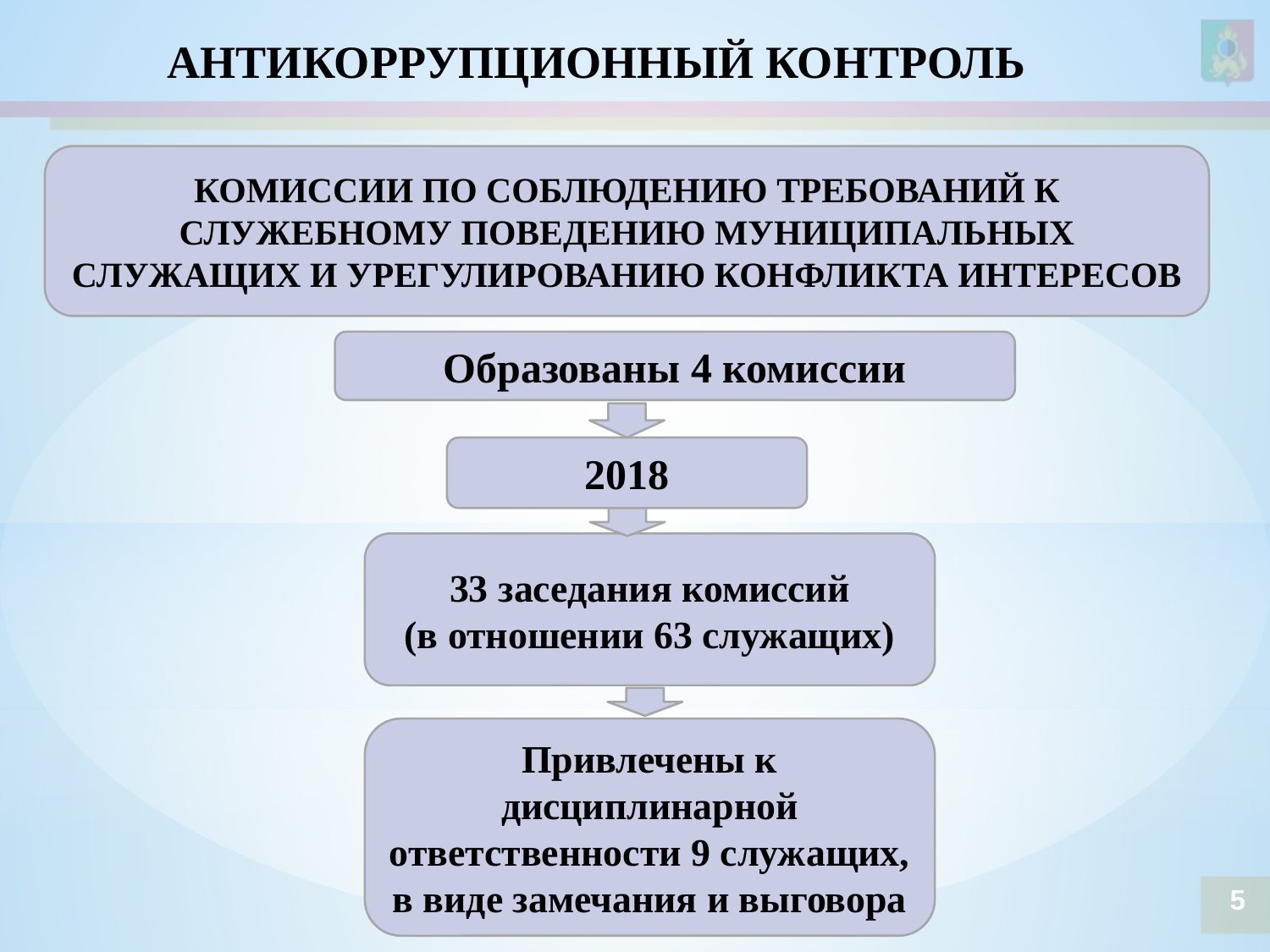

Антикоррупционный контроль
КОМИССИИ ПО СОБЛЮДЕНИЮ ТРЕБОВАНИЙ К СЛУЖЕБНОМУ ПОВЕДЕНИЮ МУНИЦИПАЛЬНЫХ СЛУЖАЩИХ И УРЕГУЛИРОВАНИЮ КОНФЛИКТА ИНТЕРЕСОВ
Образованы 4 комиссии

2018

33 заседания комиссий
(в отношении 63 служащих)

Привлечены к дисциплинарной ответственности 9 служащих, в виде замечания и выговора
5